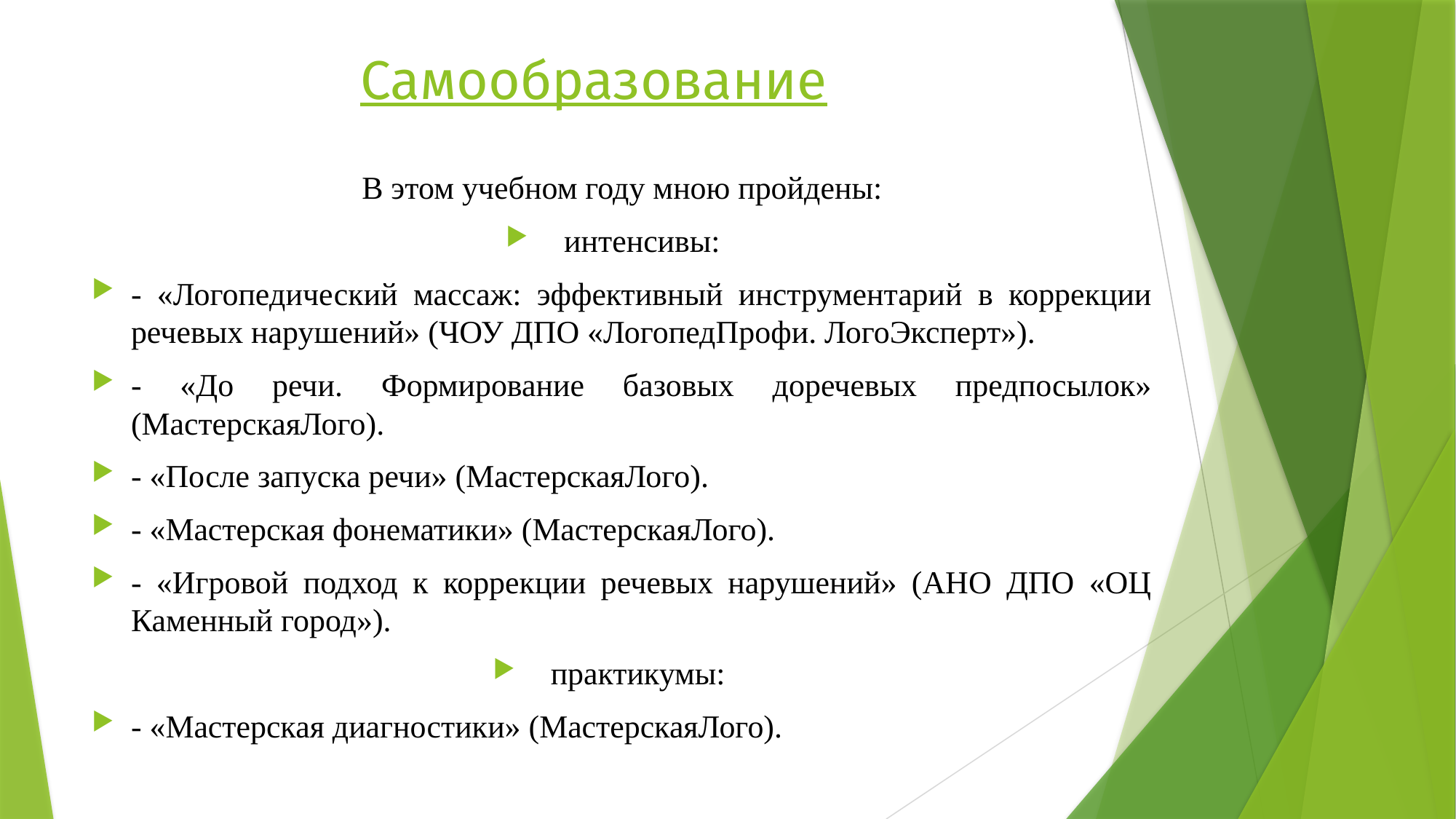

# Самообразование
В этом учебном году мною пройдены:
интенсивы:
- «Логопедический массаж: эффективный инструментарий в коррекции речевых нарушений» (ЧОУ ДПО «ЛогопедПрофи. ЛогоЭксперт»).
- «До речи. Формирование базовых доречевых предпосылок» (МастерскаяЛого).
- «После запуска речи» (МастерскаяЛого).
- «Мастерская фонематики» (МастерскаяЛого).
- «Игровой подход к коррекции речевых нарушений» (АНО ДПО «ОЦ Каменный город»).
практикумы:
- «Мастерская диагностики» (МастерскаяЛого).